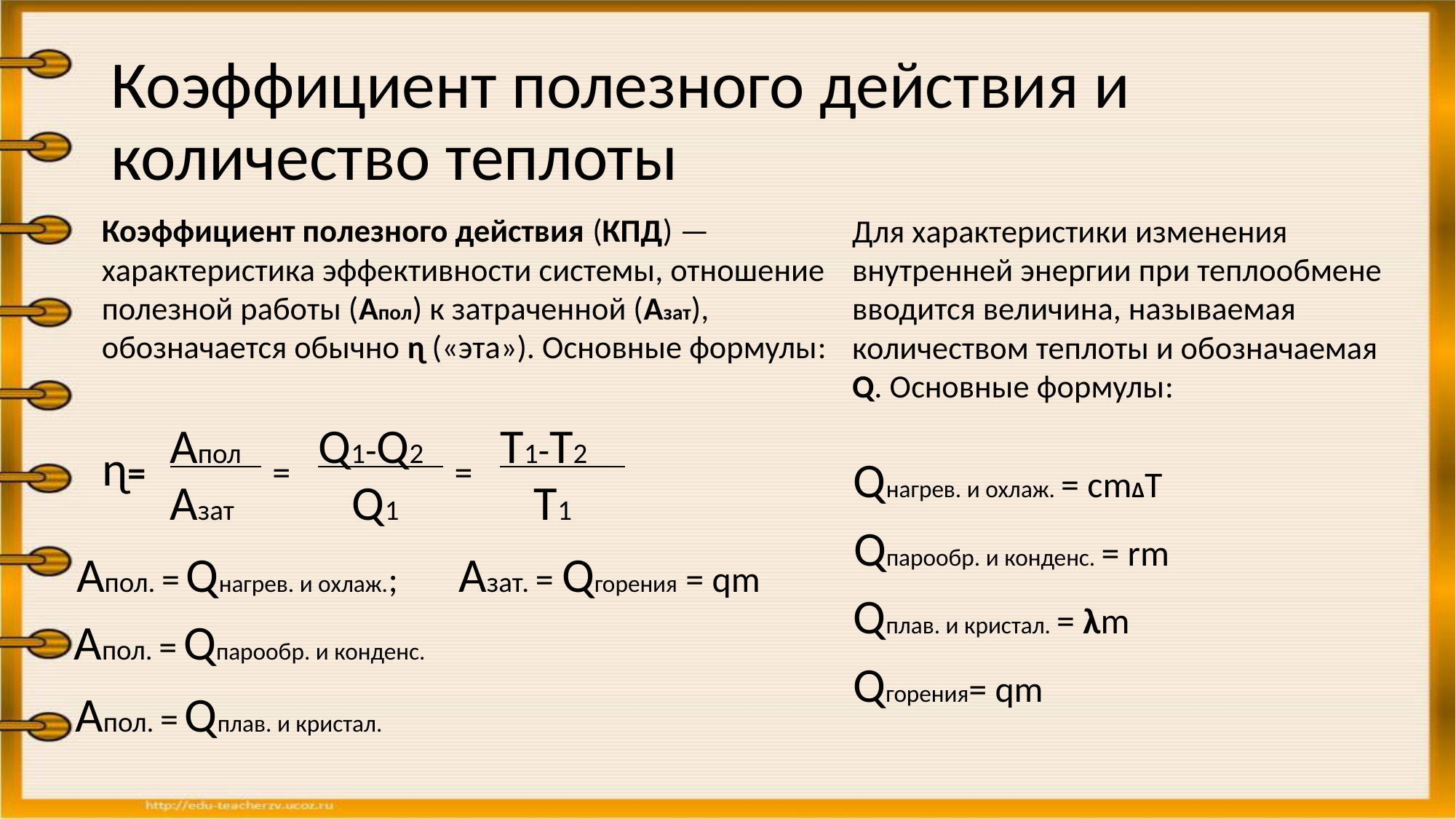

# Коэффициент полезного действия и количество теплоты
Коэффициент полезного действия (КПД) — характеристика эффективности системы, отношение полезной работы (Апол) к затраченной (Азат), обозначается обычно ɳ («эта»). Основные формулы:
Для характеристики изменения внутренней энергии при теплообмене вводится величина, называемая количеством теплоты и обозначаемая Q. Основные формулы:
Апол
Q1-Q2
T1-T2
ɳ=
=
=
Qнагрев. и охлаж. = cmΔT
Азат
Q1
T1
Qпарообр. и конденс. = rm
Апол. = Qнагрев. и охлаж.;

Азат. = Qгорения = qm
Qплав. и кристал. = λm
Апол. = Qпарообр. и конденс.

Qгорения= qm
Апол. = Qплав. и кристал.